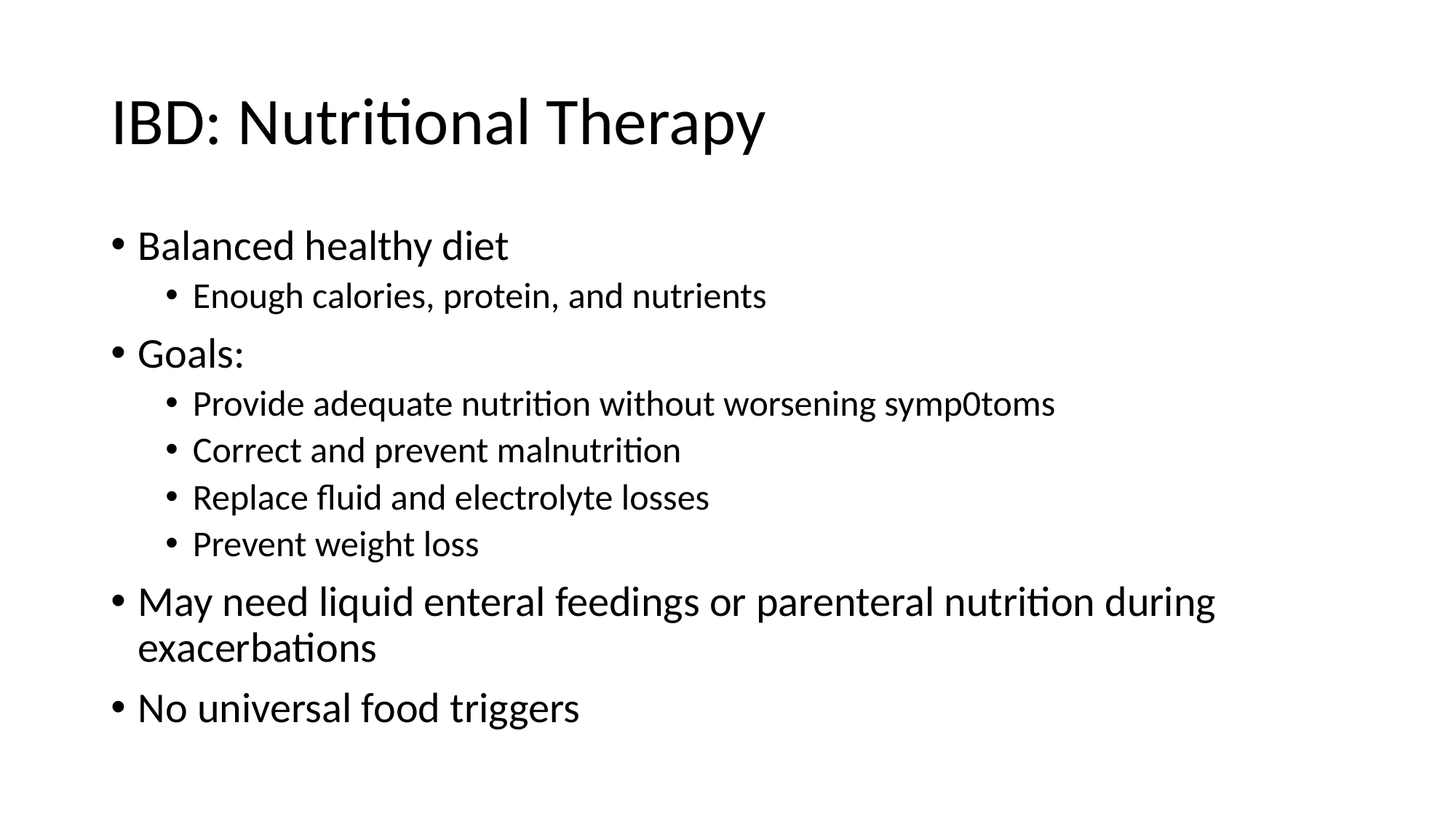

# IBD: Nutritional Therapy
Balanced healthy diet
Enough calories, protein, and nutrients
Goals:
Provide adequate nutrition without worsening symp0toms
Correct and prevent malnutrition
Replace fluid and electrolyte losses
Prevent weight loss
May need liquid enteral feedings or parenteral nutrition during exacerbations
No universal food triggers